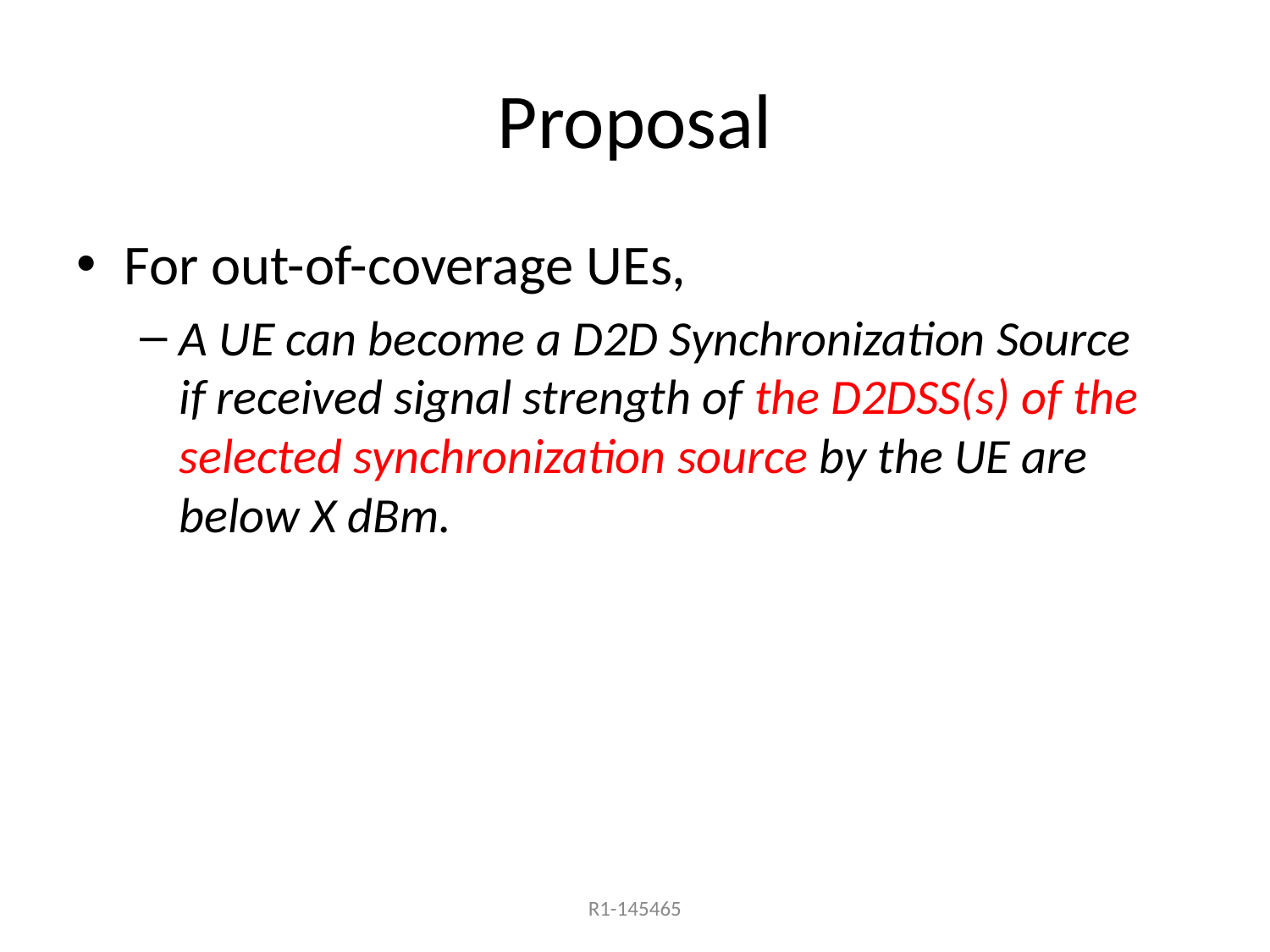

# Proposal
For out-of-coverage UEs,
A UE can become a D2D Synchronization Source
if received signal strength of the D2DSS(s) of the selected synchronization source by the UE are below X dBm.
R1-145465